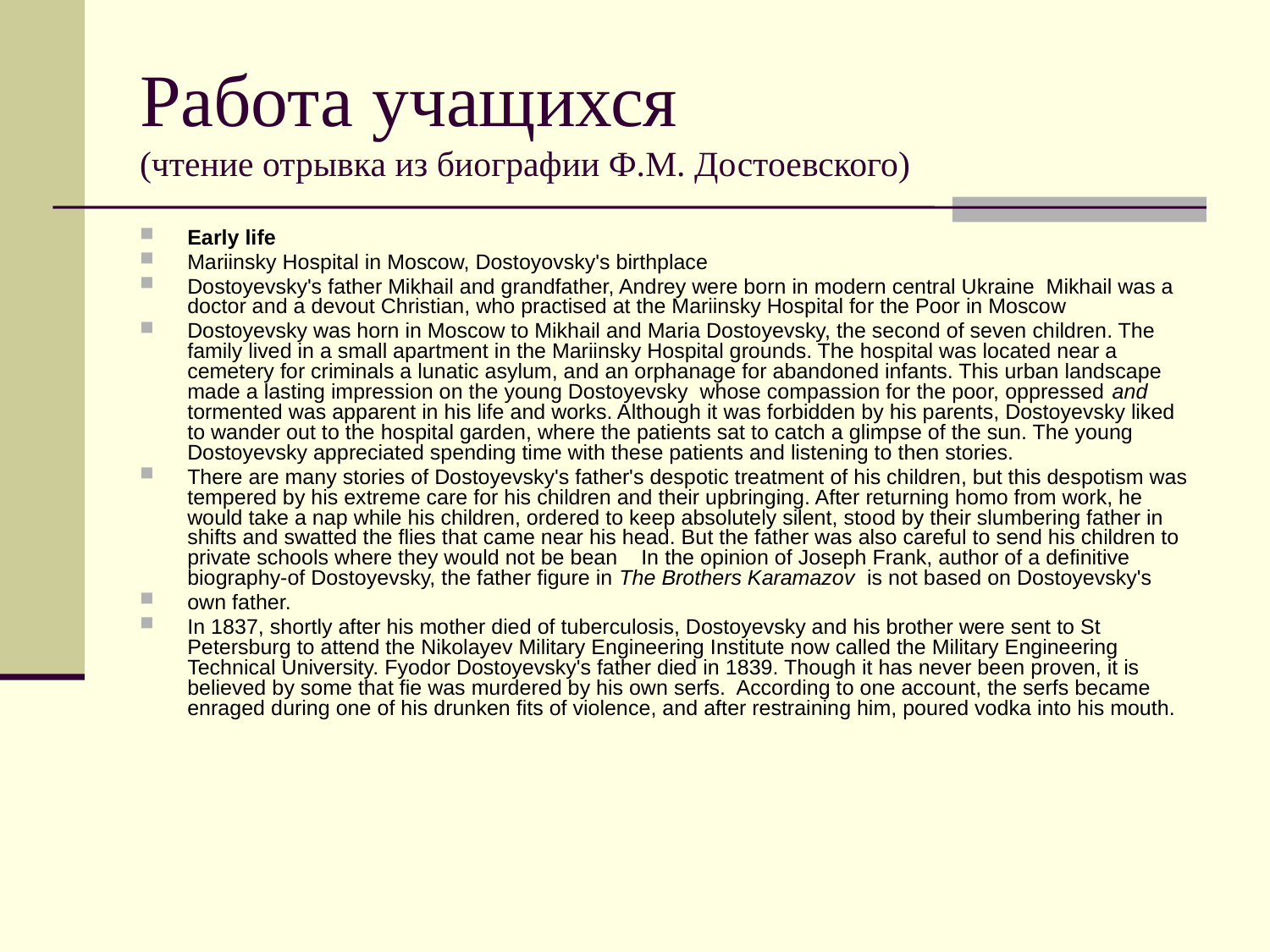

# Работа учащихся (чтение отрывка из биографии Ф.М. Достоевского)
Early life
Mariinsky Hospital in Moscow, Dostoyovsky's birthplace
Dostoyevsky's father Mikhail and grandfather, Andrey were born in modern central Ukraine  Mikhail was a doctor and a devout Christian, who practised at the Mariinsky Hospital for the Poor in Moscow
Dostoyevsky was horn in Moscow to Mikhail and Maria Dostoyevsky, the second of seven children. The family lived in a small apartment in the Mariinsky Hospital grounds. The hospital was located near a cemetery for criminals a lunatic asylum, and an orphanage for abandoned infants. This urban landscape made a lasting impression on the young Dostoyevsky  whose compassion for the poor, oppressed and tormented was apparent in his life and works. Although it was forbidden by his parents, Dostoyevsky liked to wander out to the hospital garden, where the patients sat to catch a glimpse of the sun. The young Dostoyevsky appreciated spending time with these patients and listening to then stories.
There are many stories of Dostoyevsky's father's despotic treatment of his children, but this despotism was tempered by his extreme care for his children and their upbringing. After returning homo from work, he would take a nap while his children, ordered to keep absolutely silent, stood by their slumbering father in shifts and swatted the flies that came near his head. But the father was also careful to send his children to private schools where they would not be bean    In the opinion of Joseph Frank, author of a definitive biography-of Dostoyevsky, the father figure in The Brothers Karamazov  is not based on Dostoyevsky's
own father.
In 1837, shortly after his mother died of tuberculosis, Dostoyevsky and his brother were sent to St
Petersburg to attend the Nikolayev Military Engineering Institute now called the Military Engineering
Technical University. Fyodor Dostoyevsky's father died in 1839. Though it has never been proven, it is
believed by some that fie was murdered by his own serfs.  According to one account, the serfs became
enraged during one of his drunken fits of violence, and after restraining him, poured vodka into his mouth.